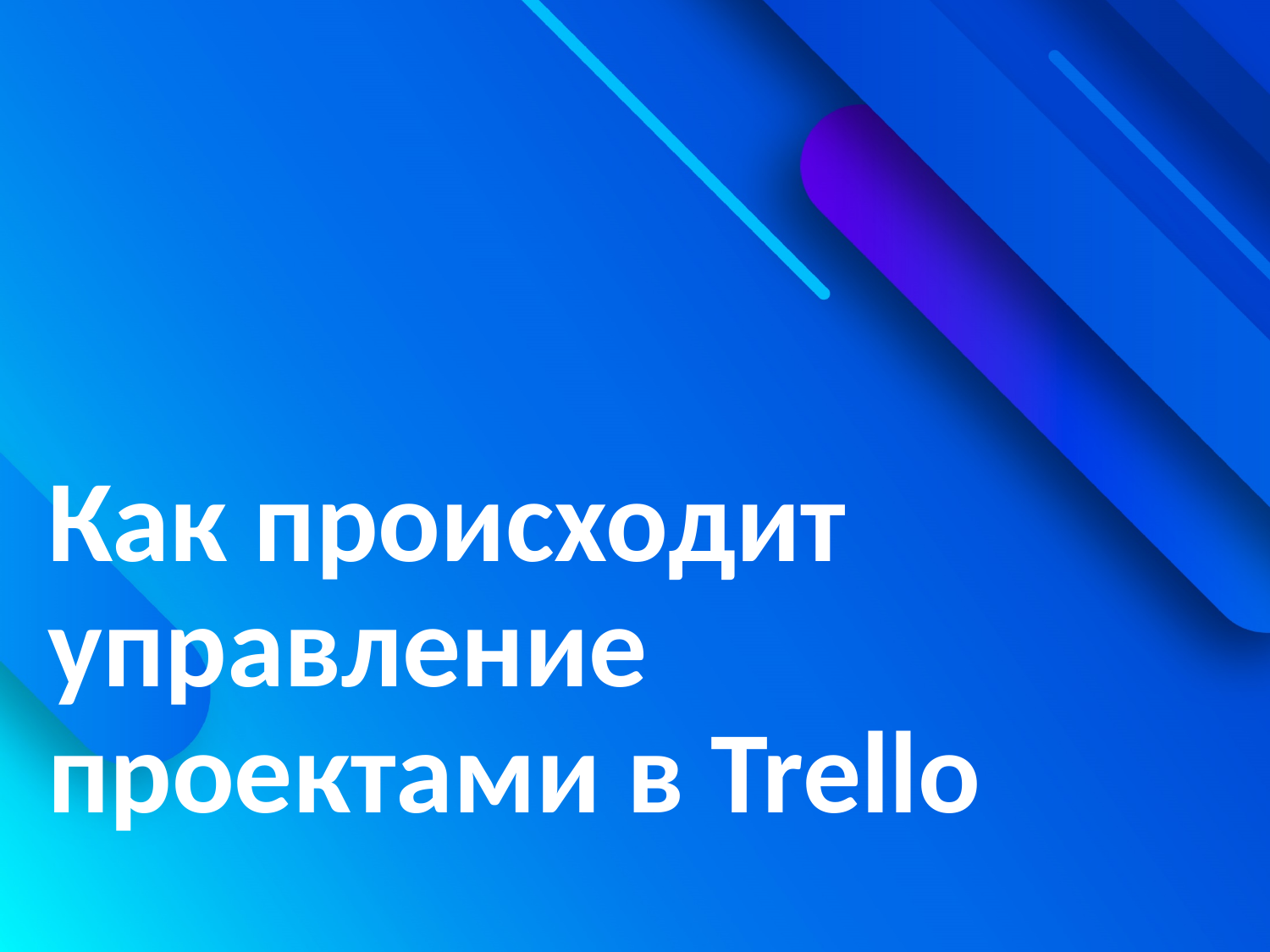

# Как происходит управление проектами в Trello